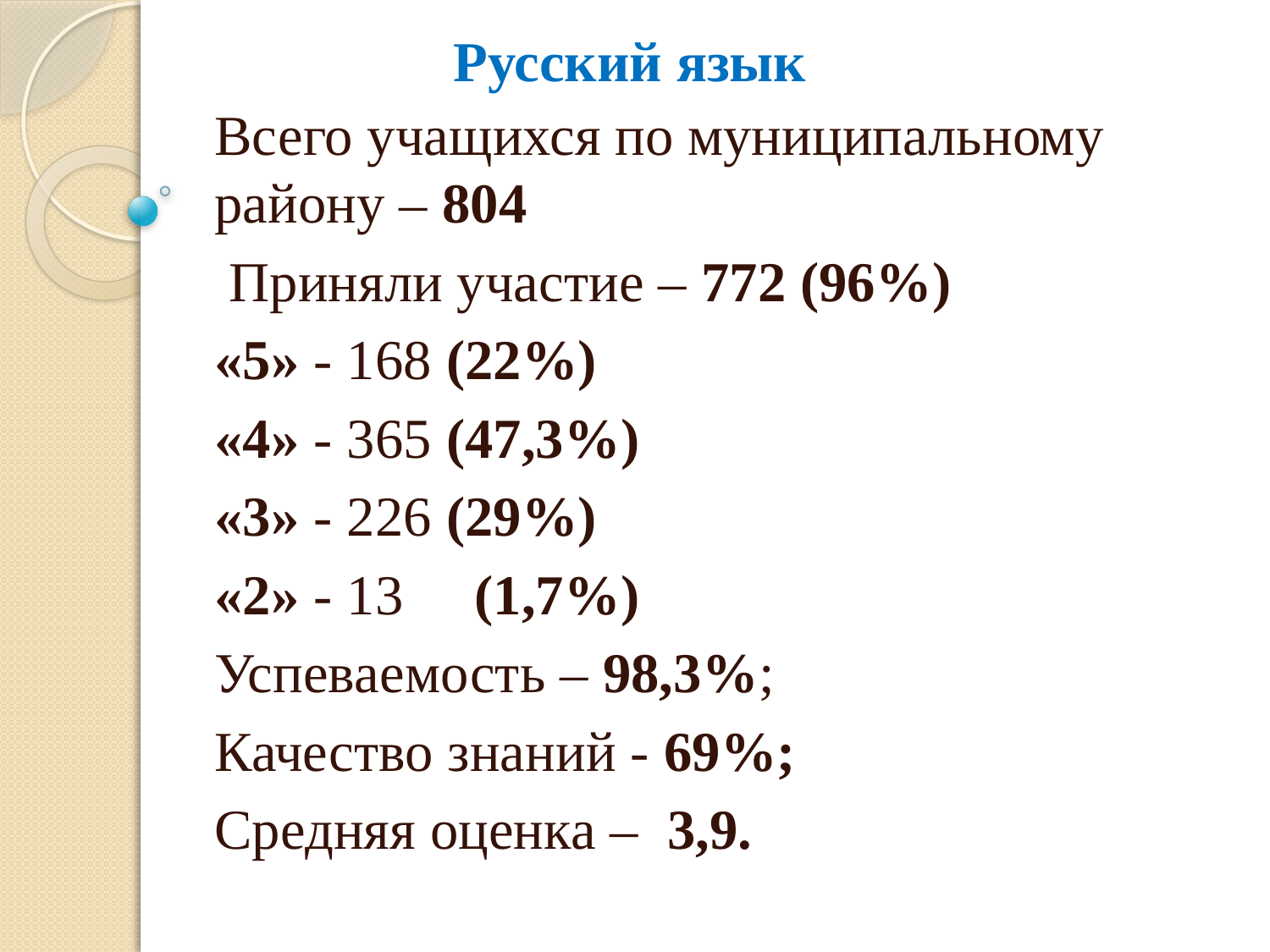

# Русский язык
Всего учащихся по муниципальному району – 804
 Приняли участие – 772 (96%)
«5» - 168 (22%)
«4» - 365 (47,3%)
«3» - 226 (29%)
«2» - 13     (1,7%)
Успеваемость – 98,3%;
Качество знаний - 69%;
Средняя оценка –  3,9.